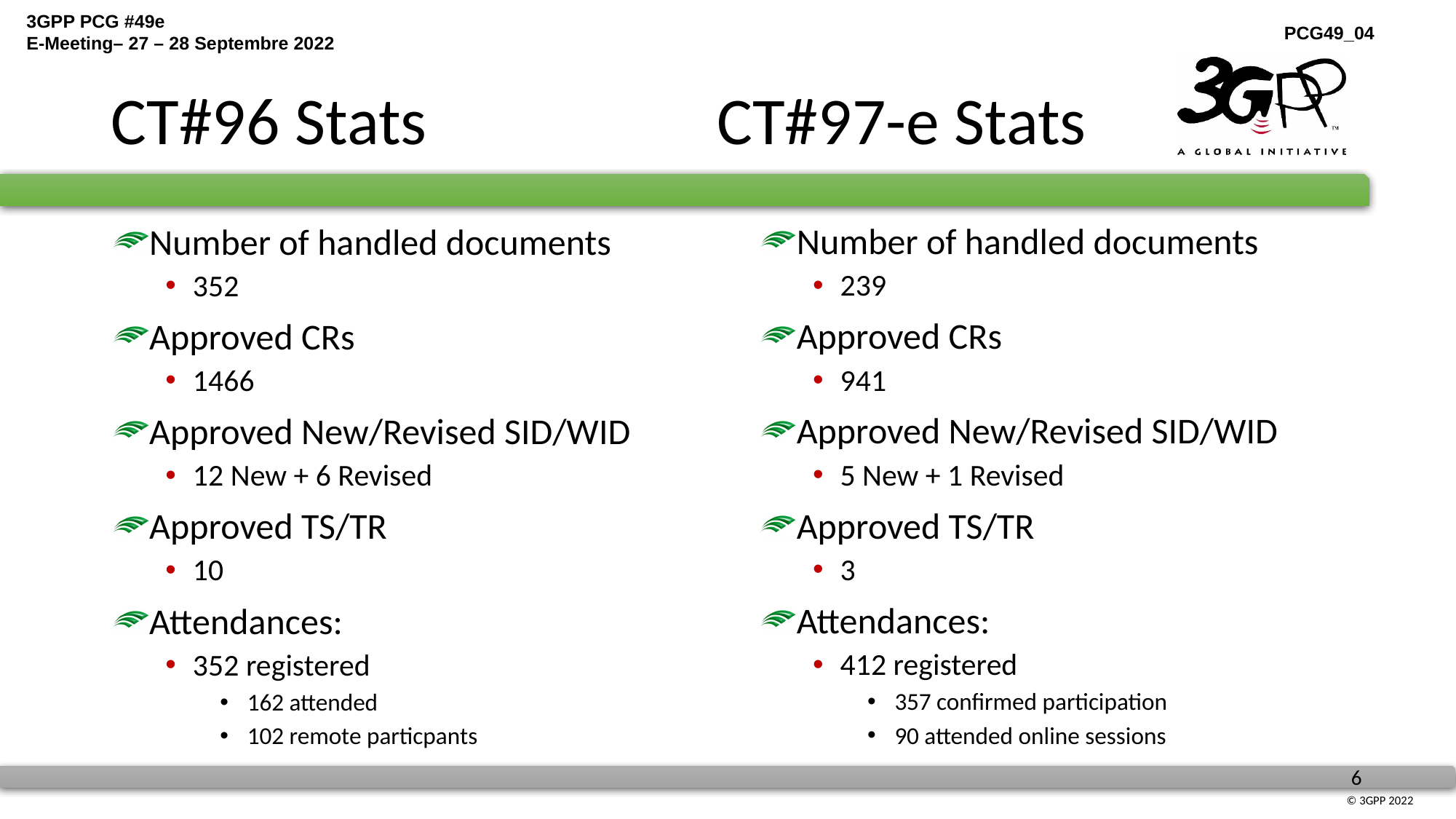

# CT#96 Stats			    CT#97-e Stats
Number of handled documents
239
Approved CRs
941
Approved New/Revised SID/WID
5 New + 1 Revised
Approved TS/TR
3
Attendances:
412 registered
357 confirmed participation
90 attended online sessions

Number of handled documents
352
Approved CRs
1466
Approved New/Revised SID/WID
12 New + 6 Revised
Approved TS/TR
10
Attendances:
352 registered
162 attended
102 remote particpants